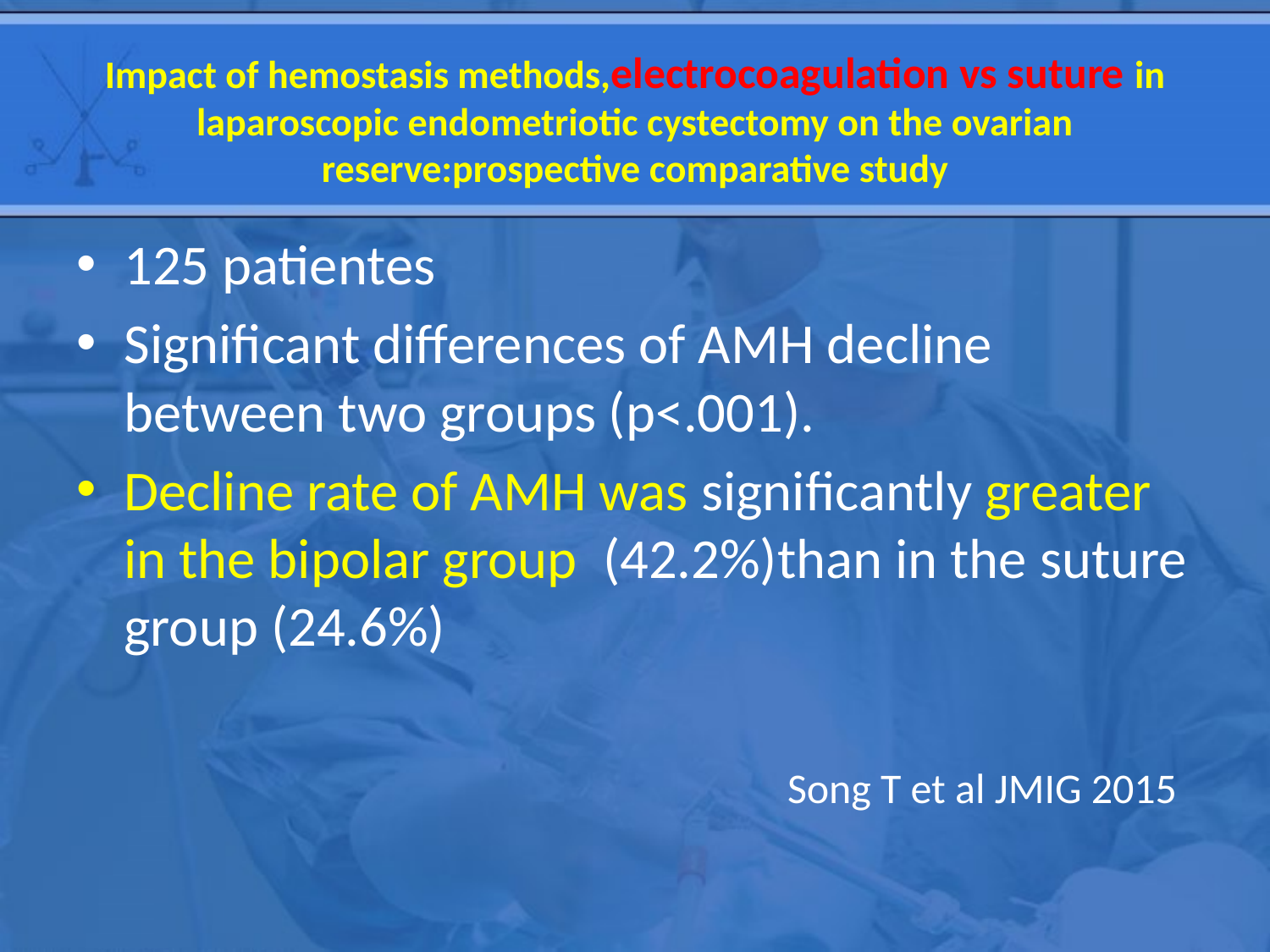

# Impact of hemostasis methods,electrocoagulation vs suture in laparoscopic endometriotic cystectomy on the ovarian reserve:prospective comparative study
125 patientes
Significant differences of AMH decline between two groups (p<.001).
Decline rate of AMH was significantly greater in the bipolar group  (42.2%)than in the suture group (24.6%)

                                                        Song T et al JMIG 2015